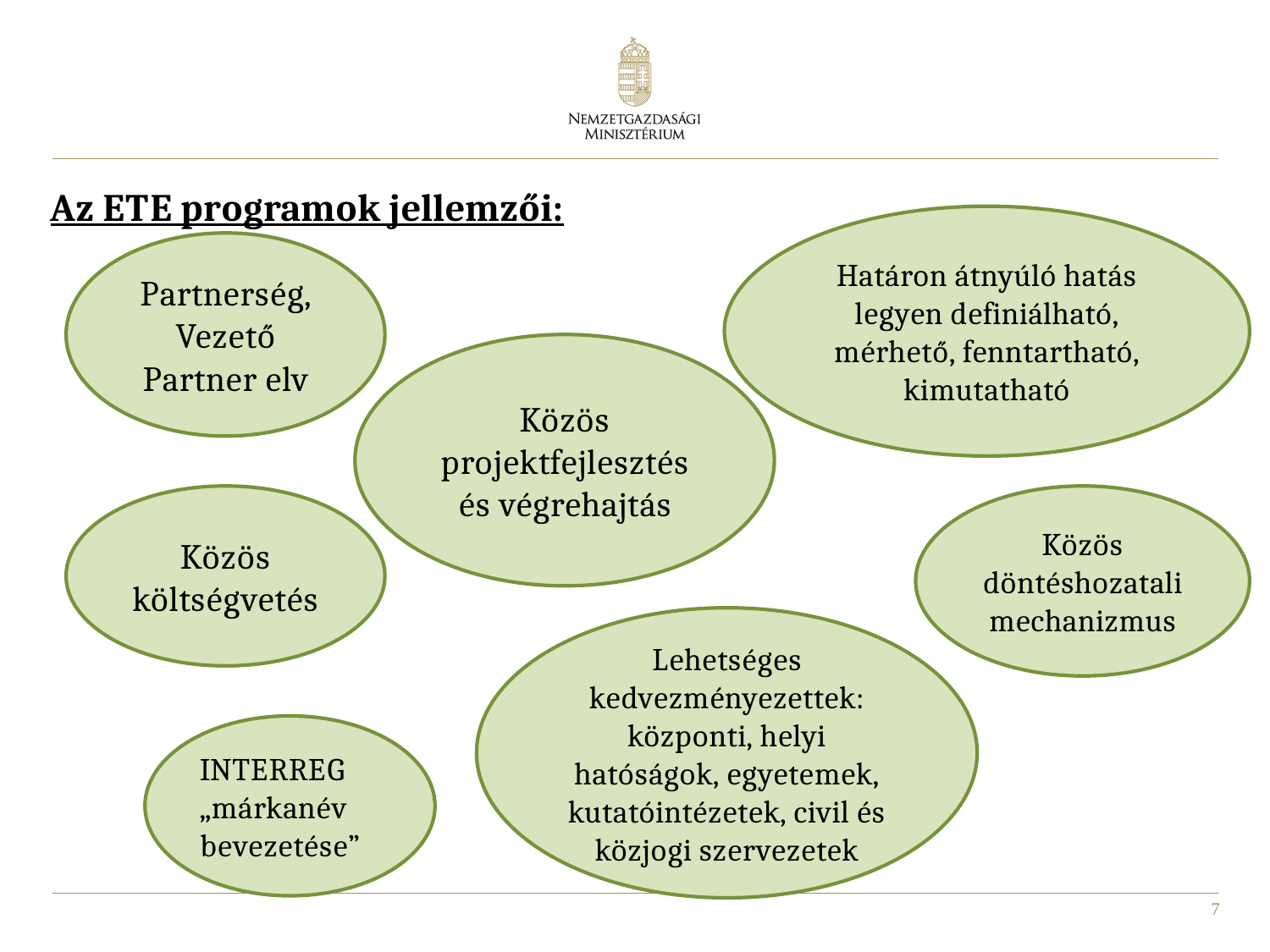

Az ETE programok jellemzői:
Határon átnyúló hatás legyen definiálható, mérhető, fenntartható, kimutatható
Partnerség, Vezető Partner elv
Közös projektfejlesztés és végrehajtás
Közös költségvetés
Közös döntéshozatali mechanizmus
Lehetséges kedvezményezettek:
központi, helyi hatóságok, egyetemek, kutatóintézetek, civil és közjogi szervezetek
INTERREG „márkanév bevezetése”